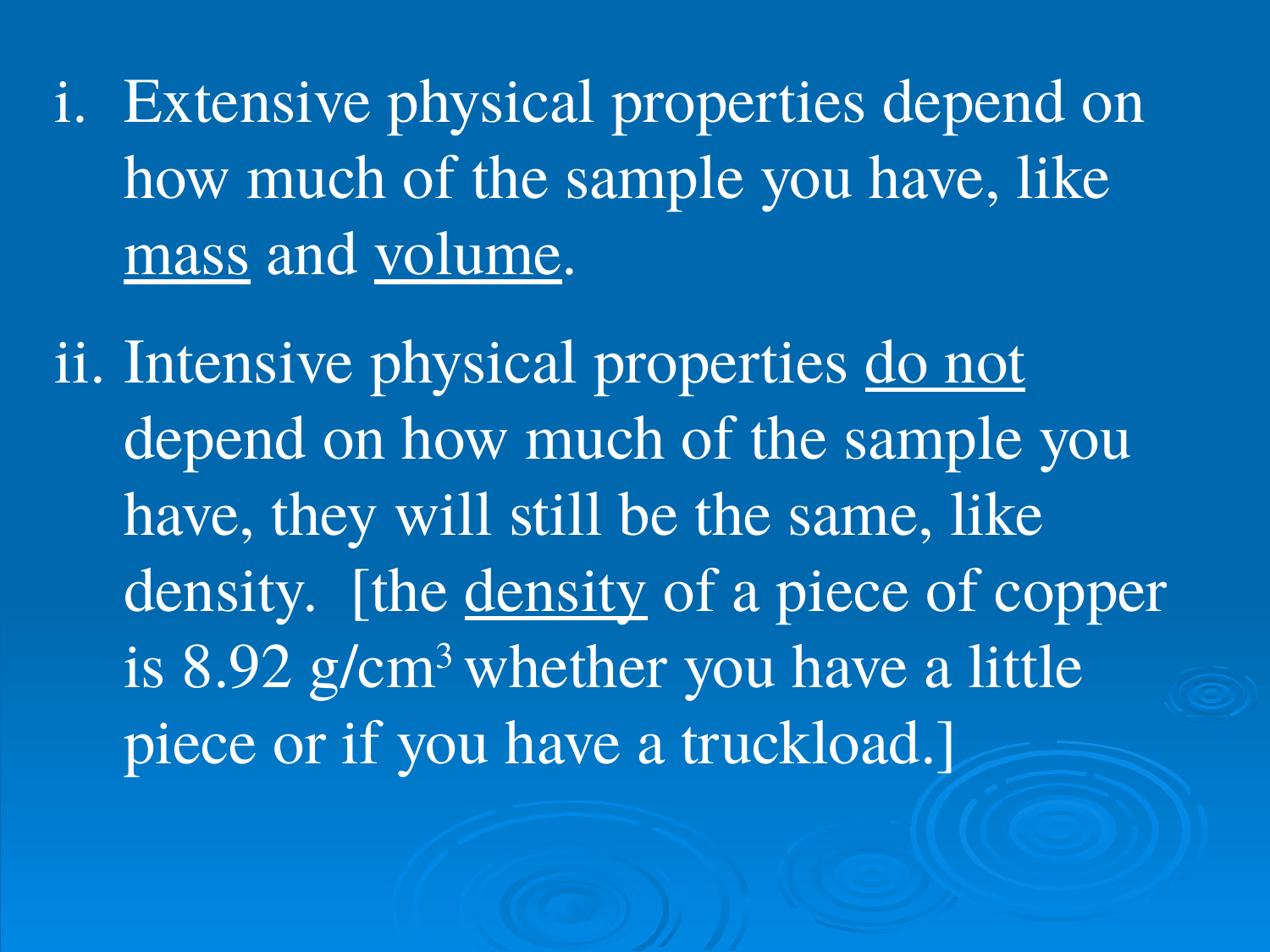

Extensive physical properties depend on how much of the sample you have, like mass and volume.
Intensive physical properties do not depend on how much of the sample you have, they will still be the same, like density.  [the density of a piece of copper is 8.92 g/cm3 whether you have a little piece or if you have a truckload.]